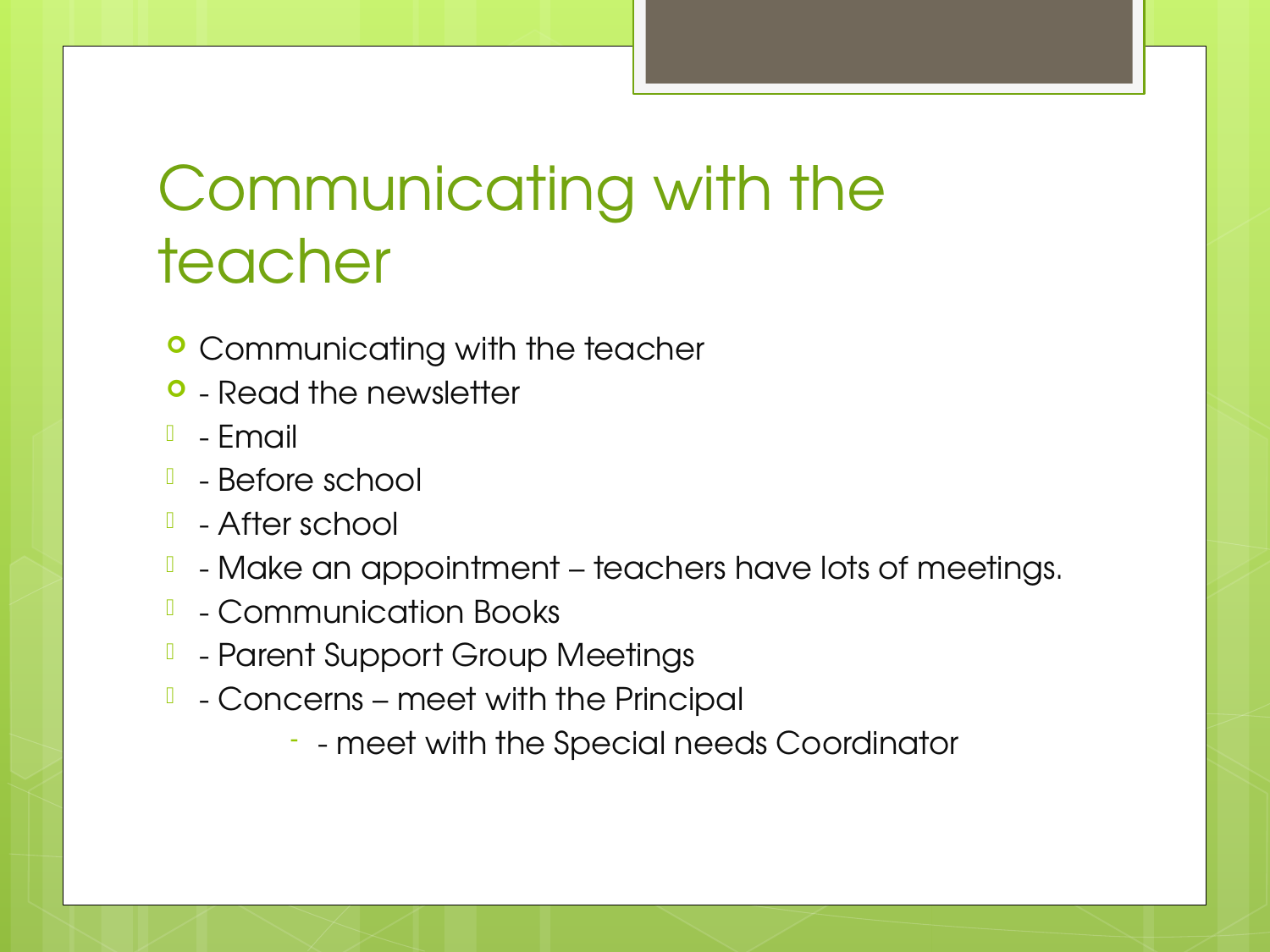

# Communicating with the teacher
Communicating with the teacher
- Read the newsletter
- Email
- Before school
- After school
- Make an appointment – teachers have lots of meetings.
- Communication Books
- Parent Support Group Meetings
- Concerns – meet with the Principal
- meet with the Special needs Coordinator